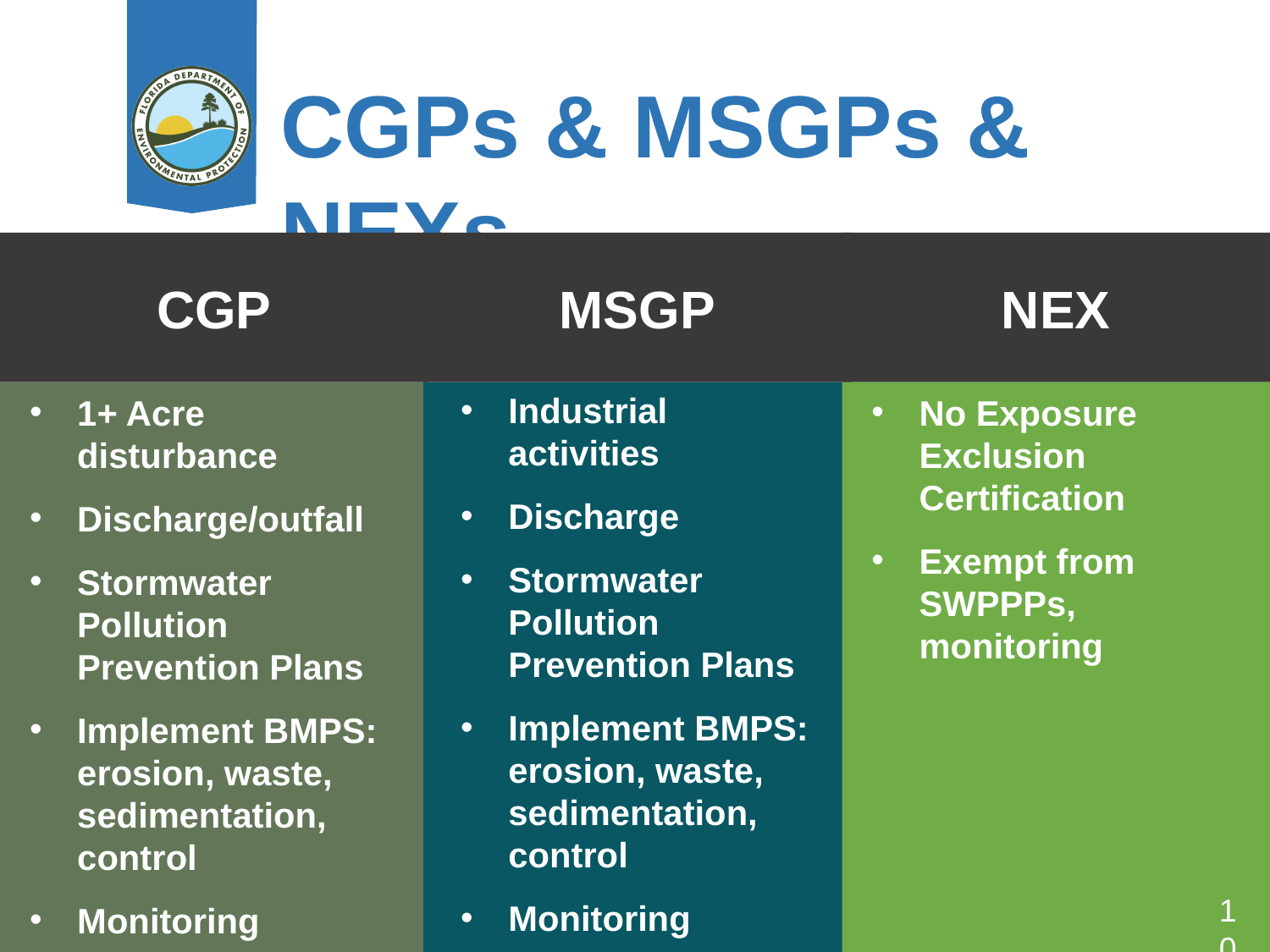

# CGPs & MSGPs & NEXs
CGP

1+ Acre disturbance
Discharge/outfall
Stormwater Pollution Prevention Plans
Implement BMPS: erosion, waste, sedimentation, control
Monitoring
MSGP

Industrial activities
Discharge
Stormwater Pollution Prevention Plans
Implement BMPS: erosion, waste, sedimentation, control
Monitoring

NEX

No Exposure Exclusion Certification
Exempt from SWPPPs, monitoring
10